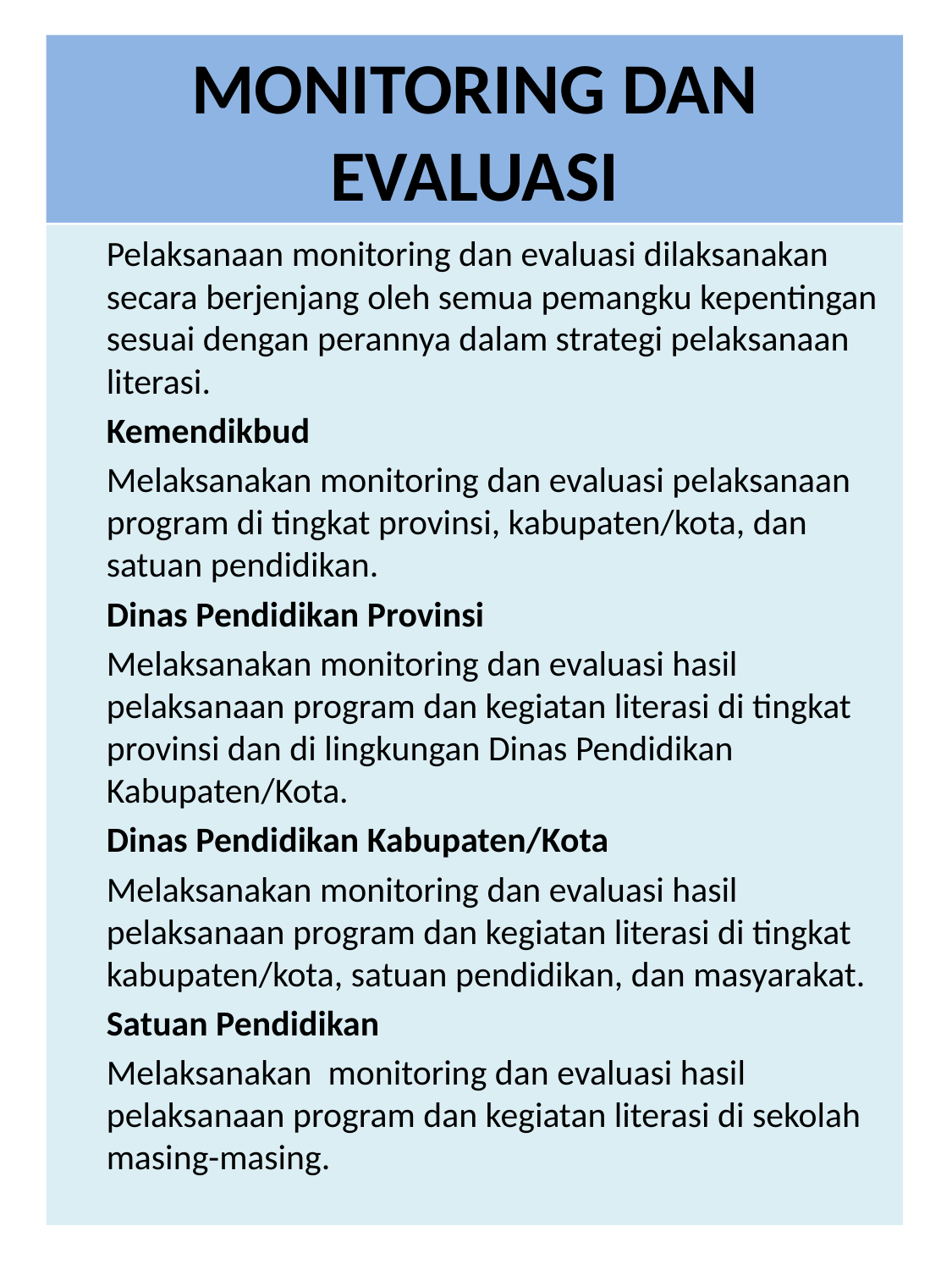

# MONITORING DAN EVALUASI
	Pelaksanaan monitoring dan evaluasi dilaksanakan secara berjenjang oleh semua pemangku kepentingan sesuai dengan perannya dalam strategi pelaksanaan literasi.
 	Kemendikbud
	Melaksanakan monitoring dan evaluasi pelaksanaan program di tingkat provinsi, kabupaten/kota, dan satuan pendidikan.
	Dinas Pendidikan Provinsi
	Melaksanakan monitoring dan evaluasi hasil pelaksanaan program dan kegiatan literasi di tingkat provinsi dan di lingkungan Dinas Pendidikan Kabupaten/Kota.
	Dinas Pendidikan Kabupaten/Kota
	Melaksanakan monitoring dan evaluasi hasil pelaksanaan program dan kegiatan literasi di tingkat kabupaten/kota, satuan pendidikan, dan masyarakat.
	Satuan Pendidikan
	Melaksanakan  monitoring dan evaluasi hasil pelaksanaan program dan kegiatan literasi di sekolah masing-masing.